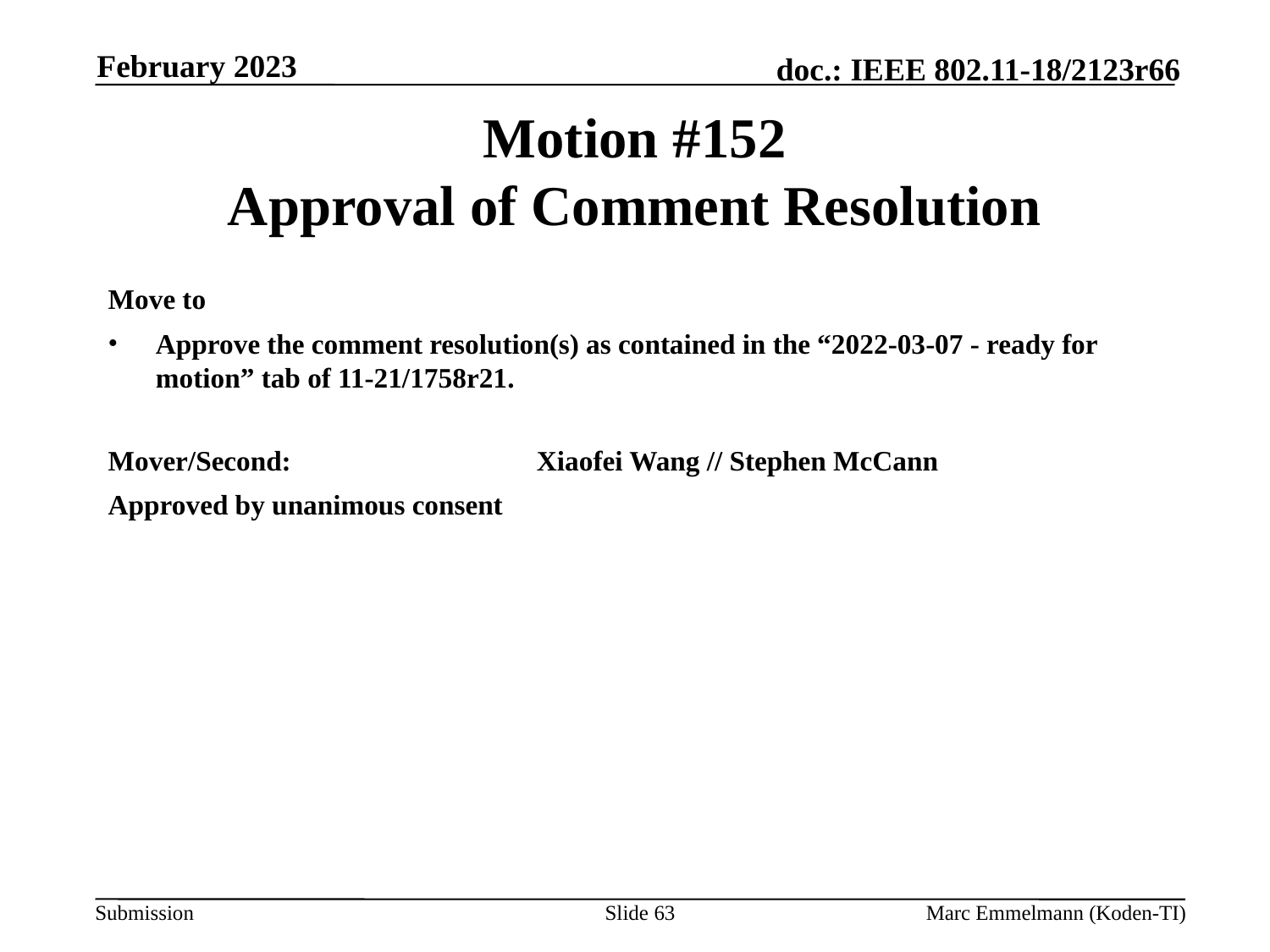

February 2023
# Motion #152 Approval of Comment Resolution
Move to
Approve the comment resolution(s) as contained in the “2022-03-07 - ready for motion” tab of 11-21/1758r21.

Mover/Second:		Xiaofei Wang // Stephen McCann
Approved by unanimous consent

Slide 63
Marc Emmelmann (Koden-TI)